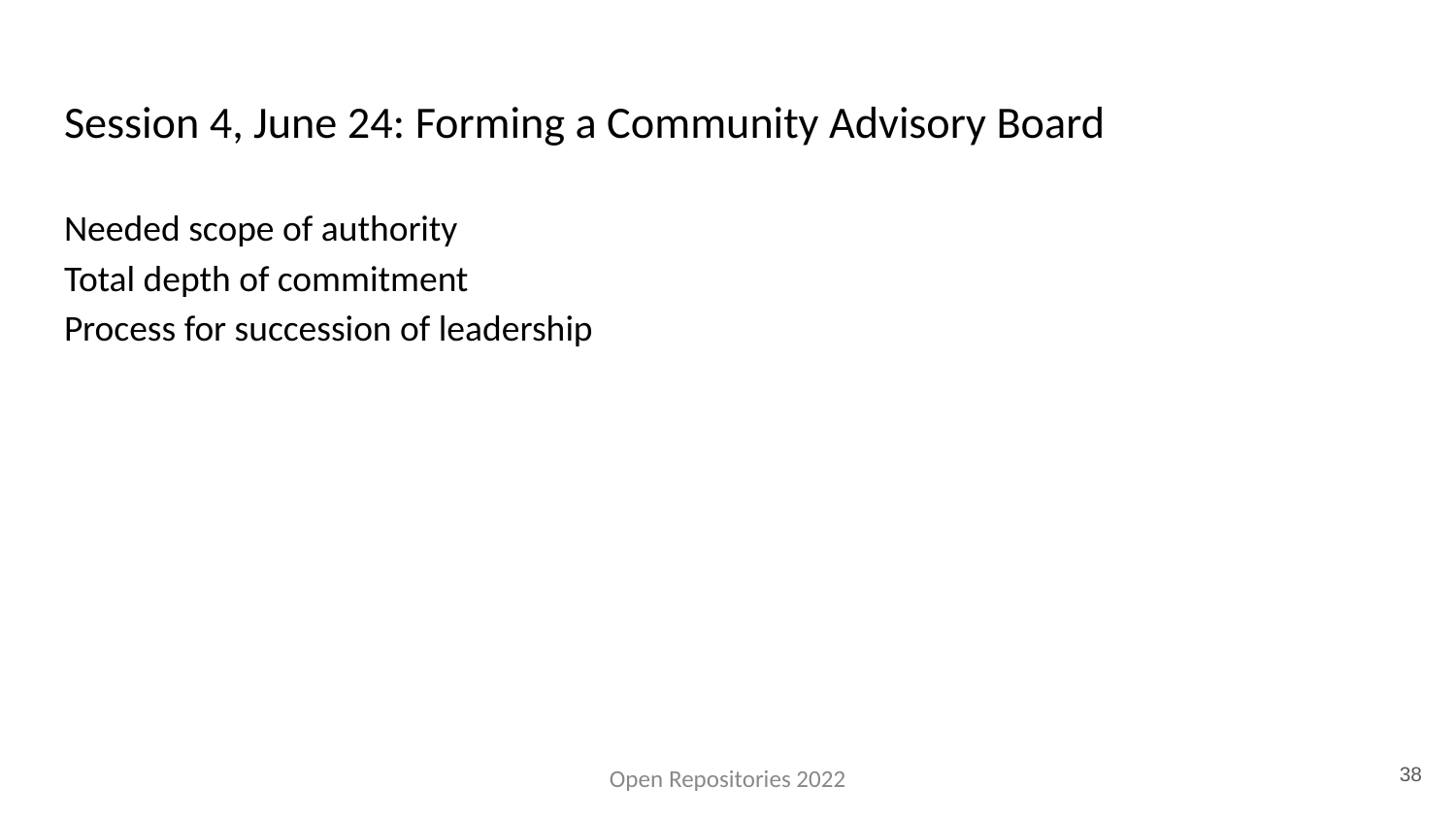

# Session 4, June 24: Forming a Community Advisory Board
Needed scope of authority
Total depth of commitment
Process for succession of leadership
38